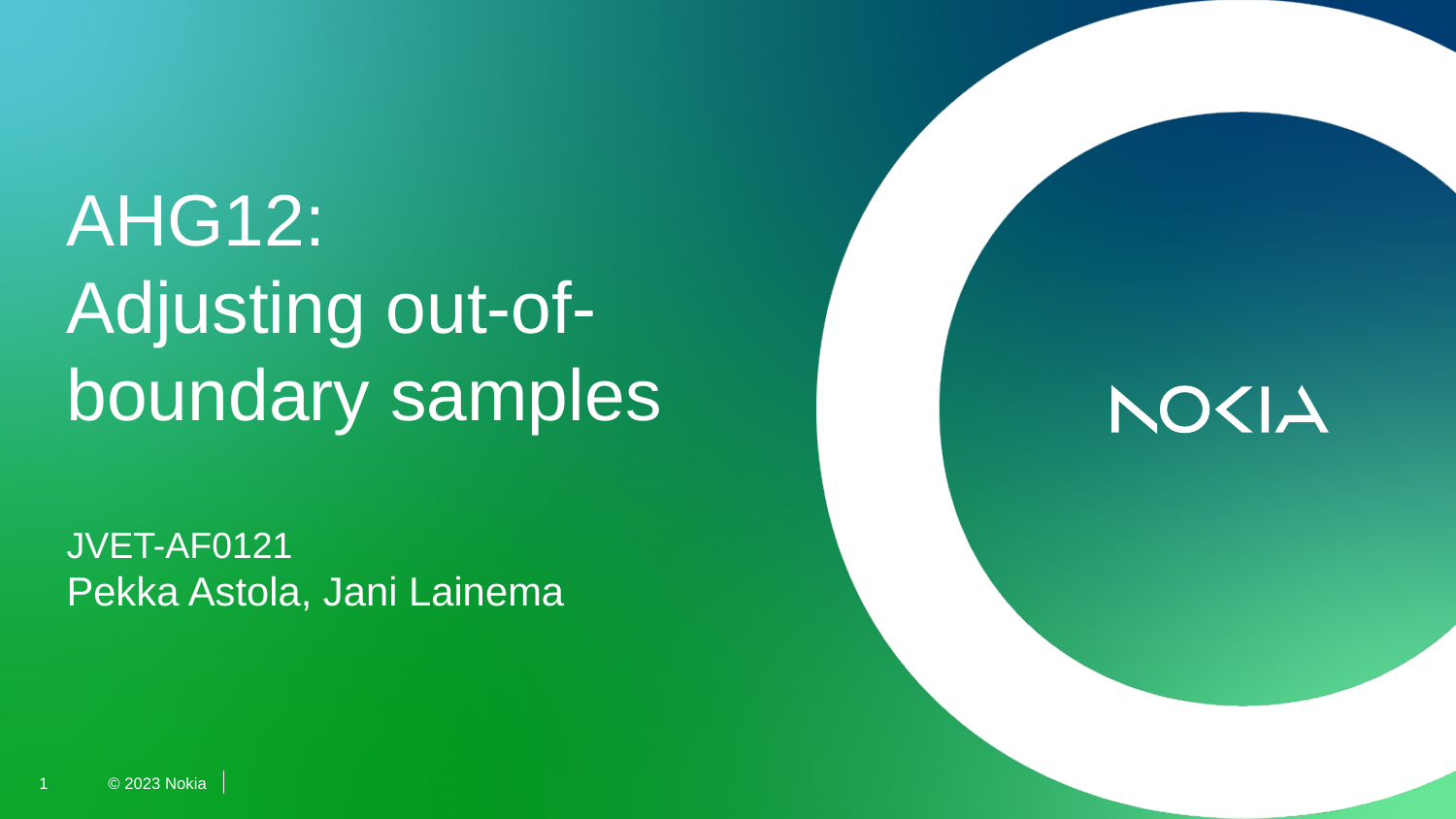

# AHG12: Adjusting out-of-boundary samples JVET-AF0121 Pekka Astola, Jani Lainema